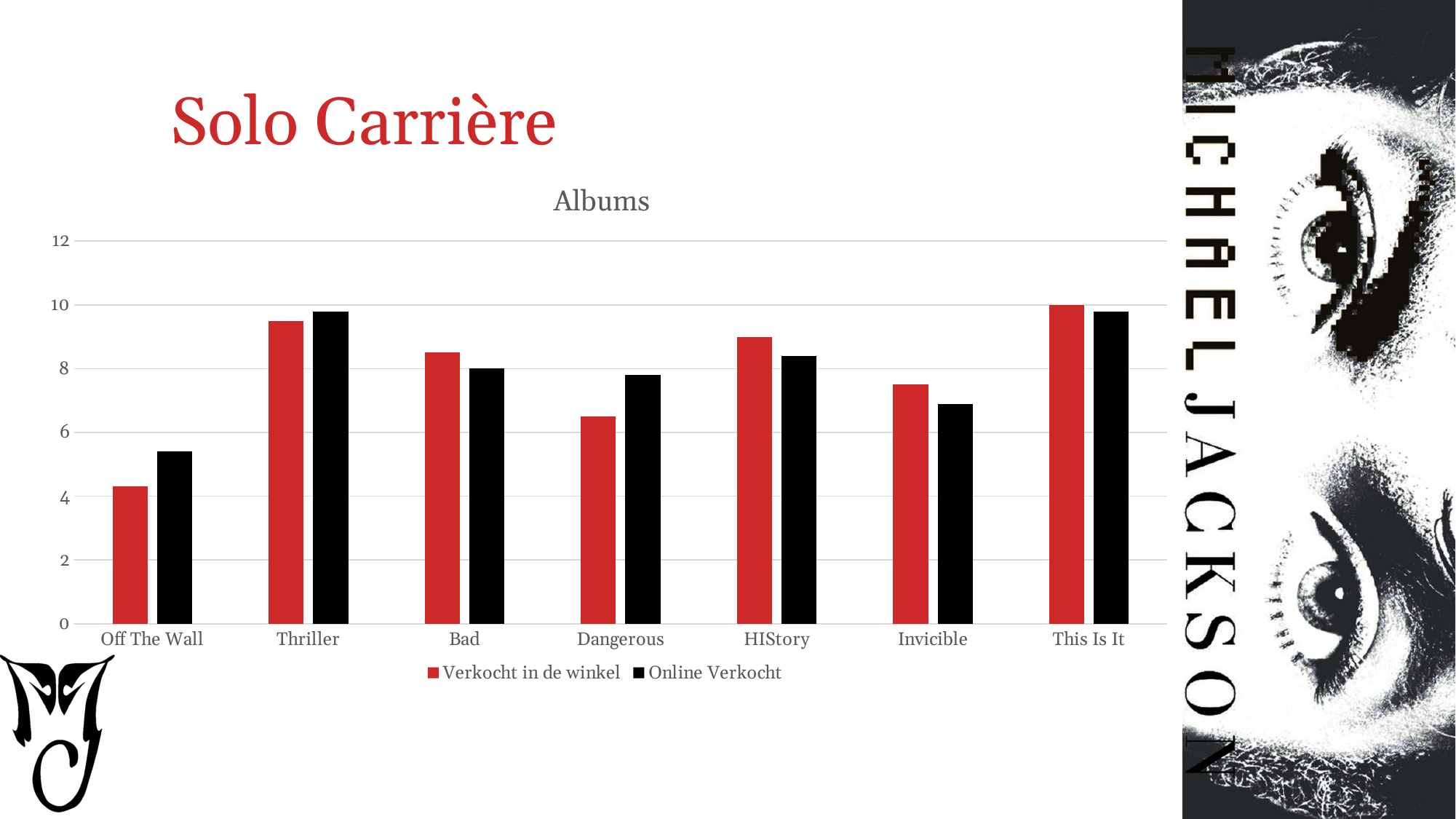

# Solo Carrière

### Chart: Albums

| Category | Verkocht in de winkel | Online Verkocht |
|---|---|---|
| Off The Wall | 4.3 | 5.4 |
| Thriller | 9.5 | 9.8 |
| Bad | 8.5 | 8.0 |
| Dangerous | 6.5 | 7.8 |
| HIStory | 9.0 | 8.4 |
| Invicible | 7.5 | 6.9 |
| This Is It | 10.0 | 9.8 |